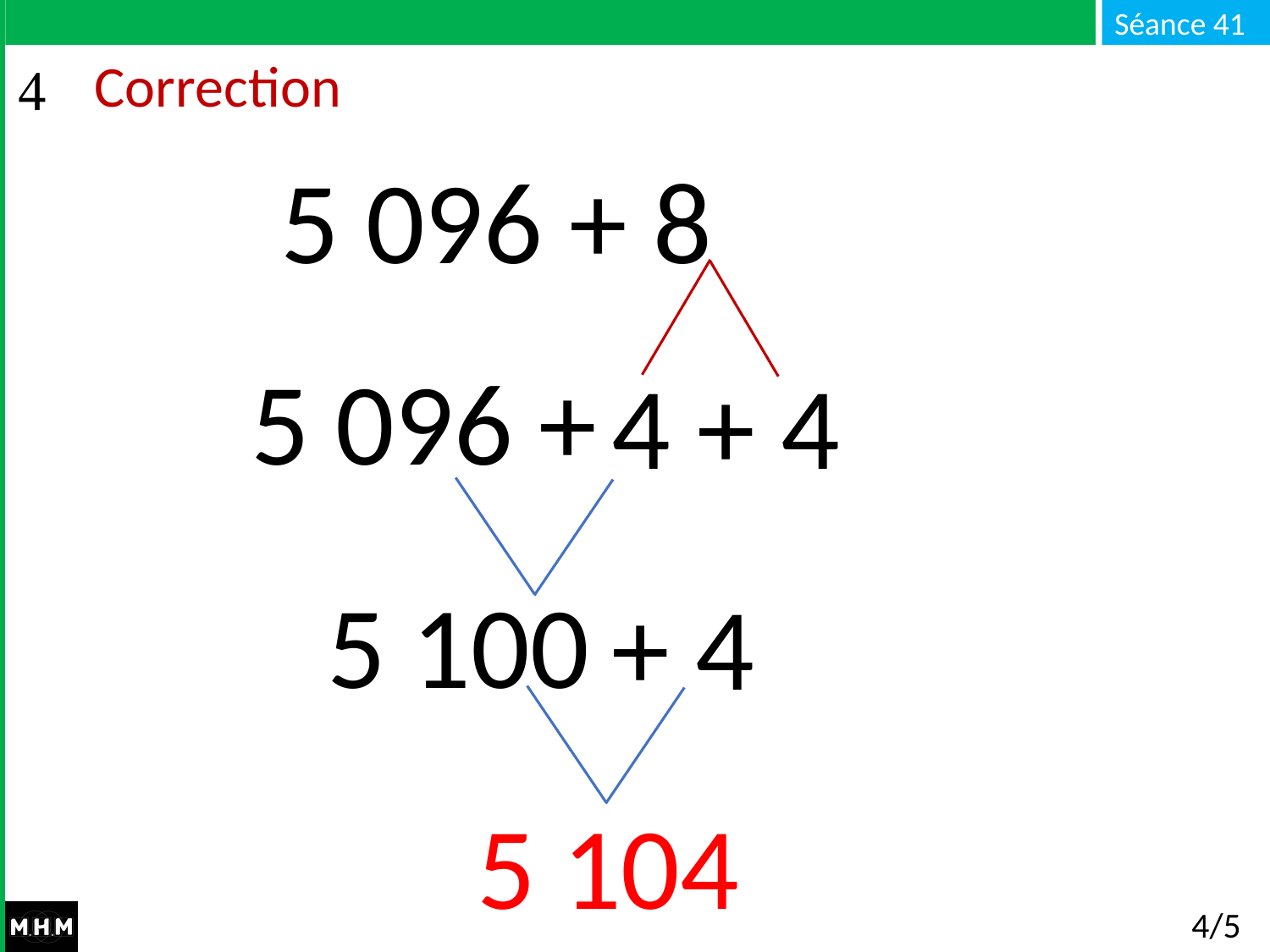

# Correction
5 096 + 8
5 096 +
4 + 4
5 100
+ 4
5 104
4/5